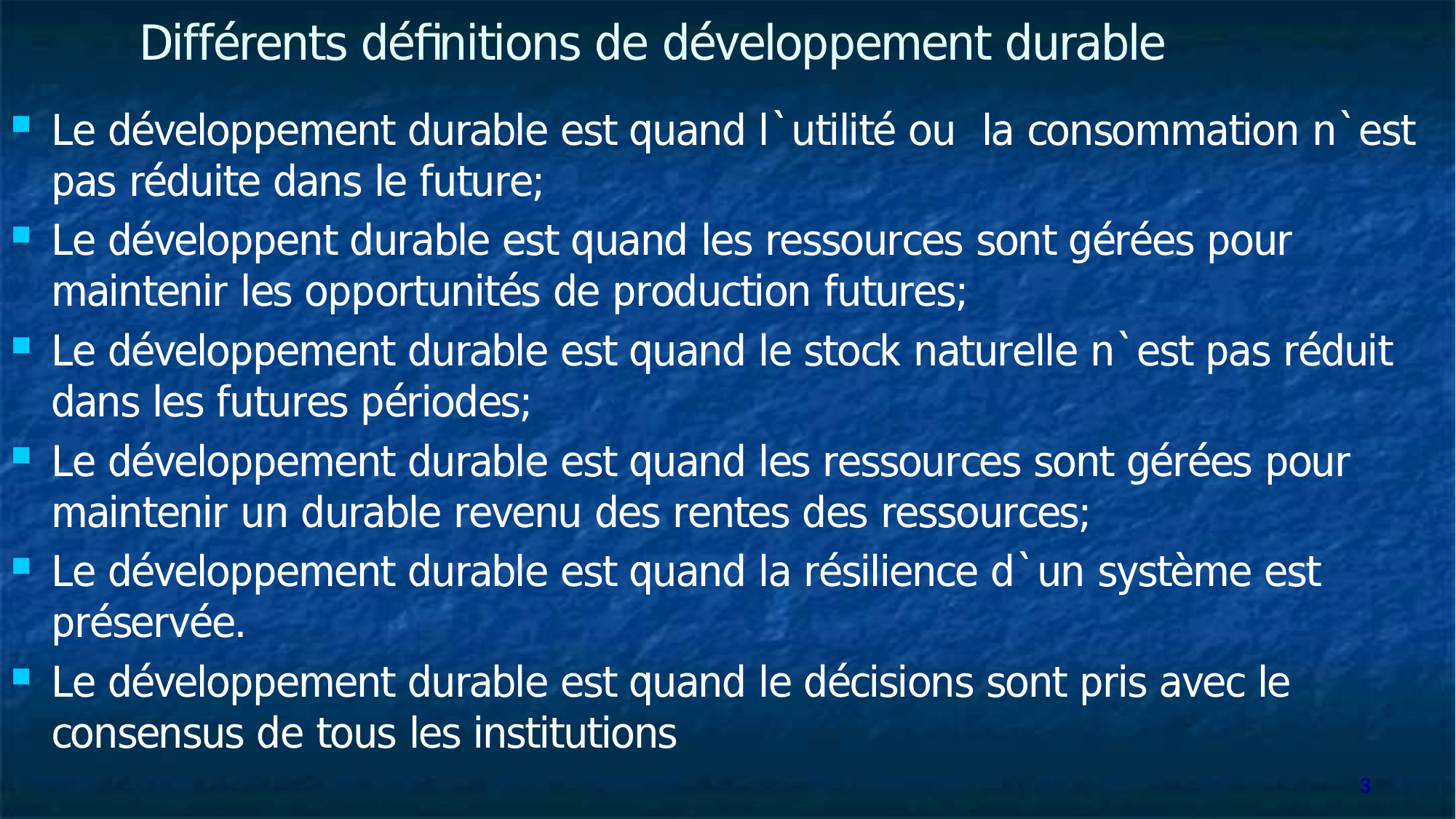

# Différents définitions de développement durable
Le développement durable est quand l`utilité ou  la consommation n`est pas réduite dans le future;
Le développent durable est quand les ressources sont gérées pour maintenir les opportunités de production futures;
Le développement durable est quand le stock naturelle n`est pas réduit dans les futures périodes;
Le développement durable est quand les ressources sont gérées pour maintenir un durable revenu des rentes des ressources;
Le développement durable est quand la résilience d`un système est préservée.
Le développement durable est quand le décisions sont pris avec le consensus de tous les institutions

3